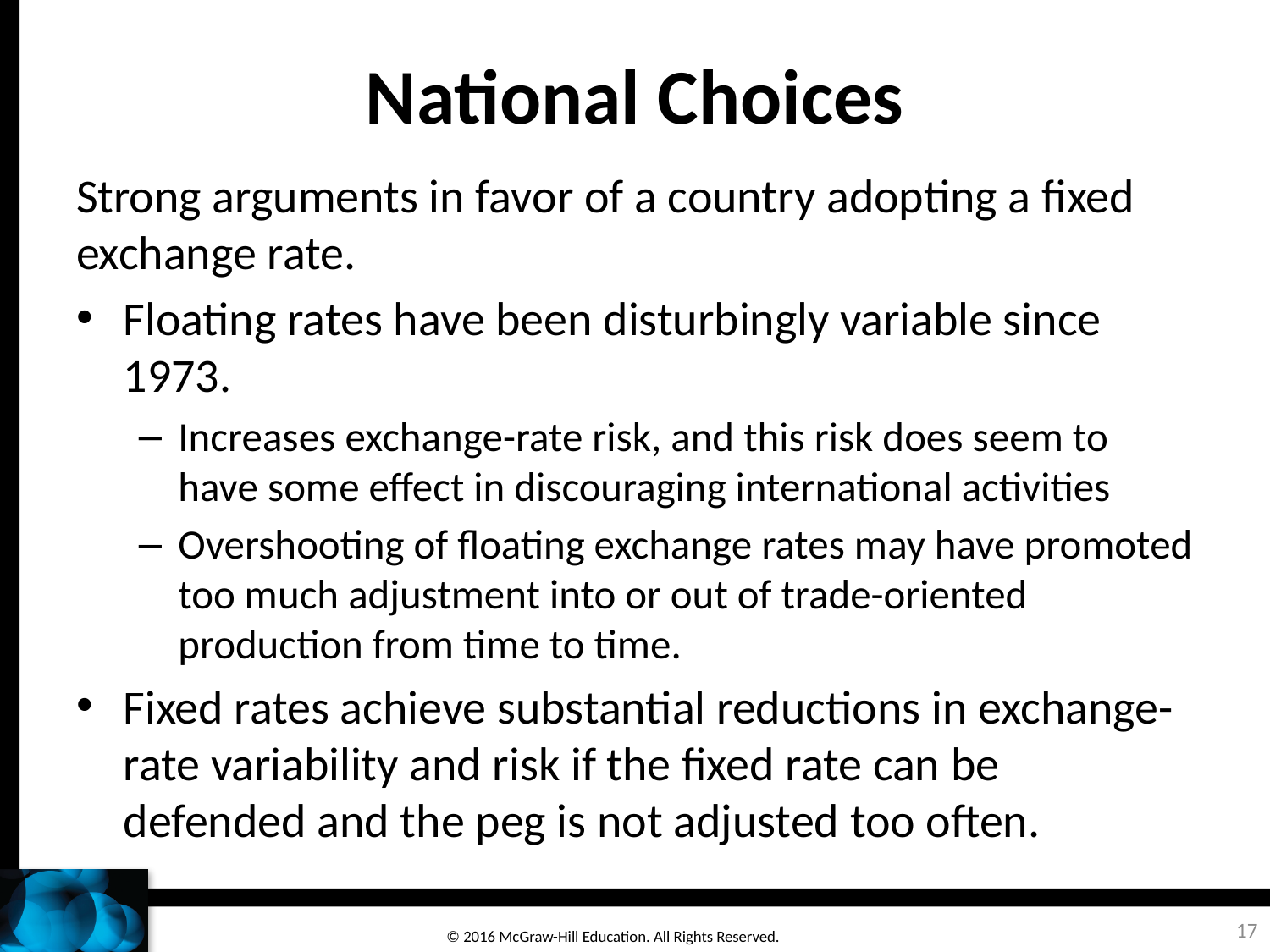

# National Choices
Strong arguments in favor of a country adopting a fixed exchange rate.
Floating rates have been disturbingly variable since 1973.
Increases exchange-rate risk, and this risk does seem to have some effect in discouraging international activities
Overshooting of floating exchange rates may have promoted too much adjustment into or out of trade-oriented production from time to time.
Fixed rates achieve substantial reductions in exchange-rate variability and risk if the fixed rate can be defended and the peg is not adjusted too often.
17
© 2016 McGraw-Hill Education. All Rights Reserved.